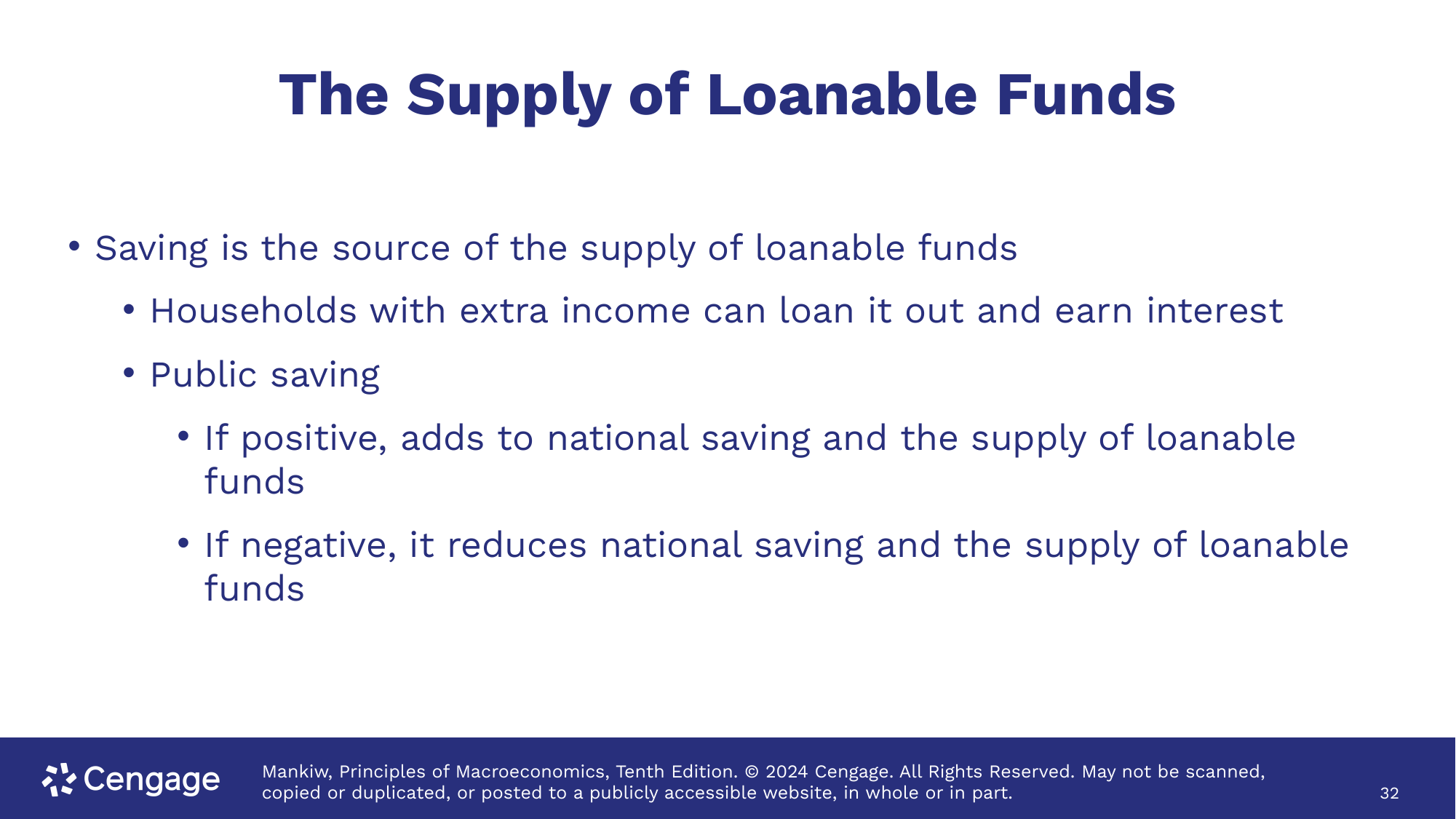

# The Supply of Loanable Funds
Saving is the source of the supply of loanable funds
Households with extra income can loan it out and earn interest
Public saving
If positive, adds to national saving and the supply of loanable funds
If negative, it reduces national saving and the supply of loanable funds